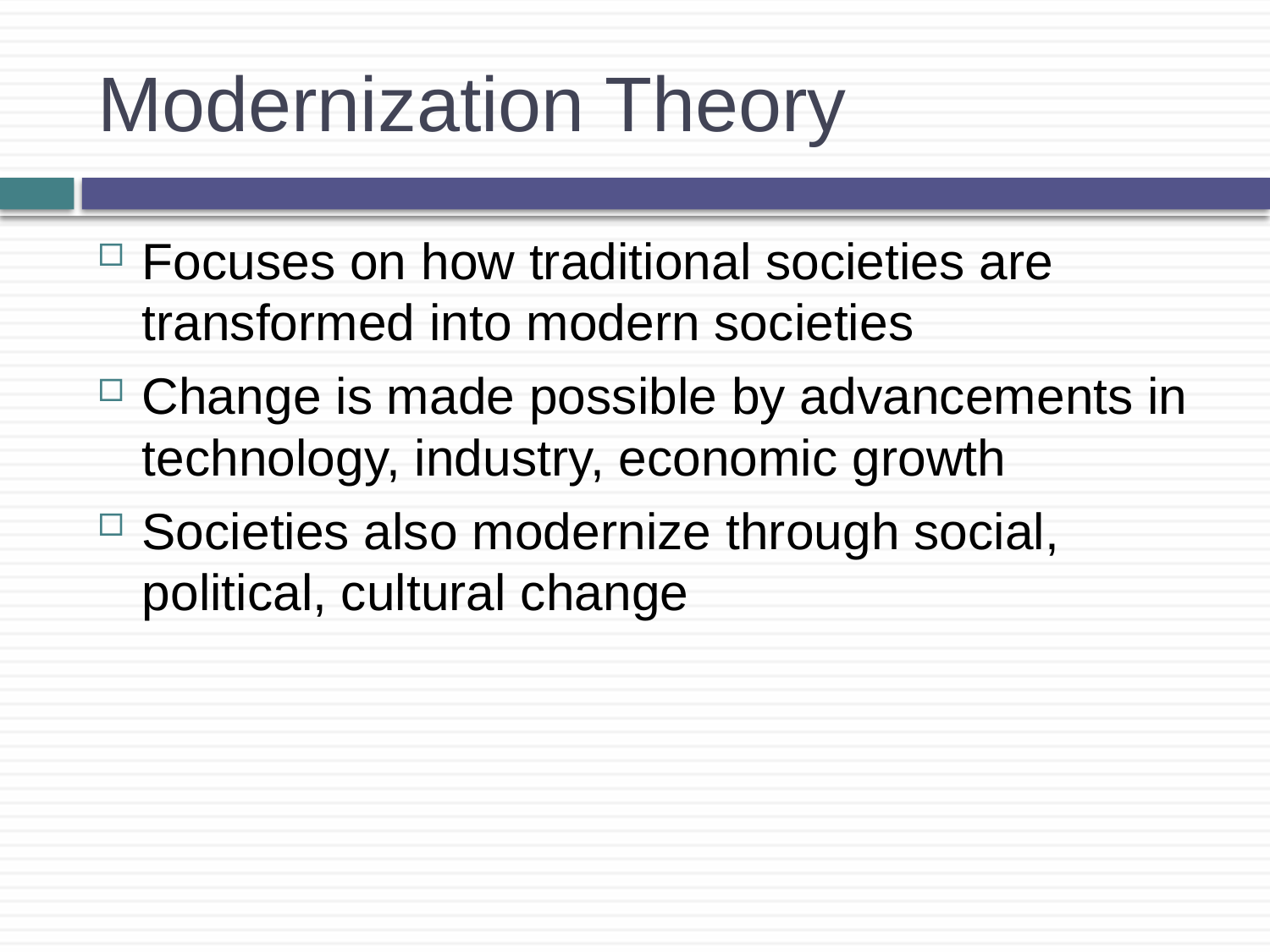

# Modernization Theory
Focuses on how traditional societies are transformed into modern societies
Change is made possible by advancements in technology, industry, economic growth
Societies also modernize through social, political, cultural change